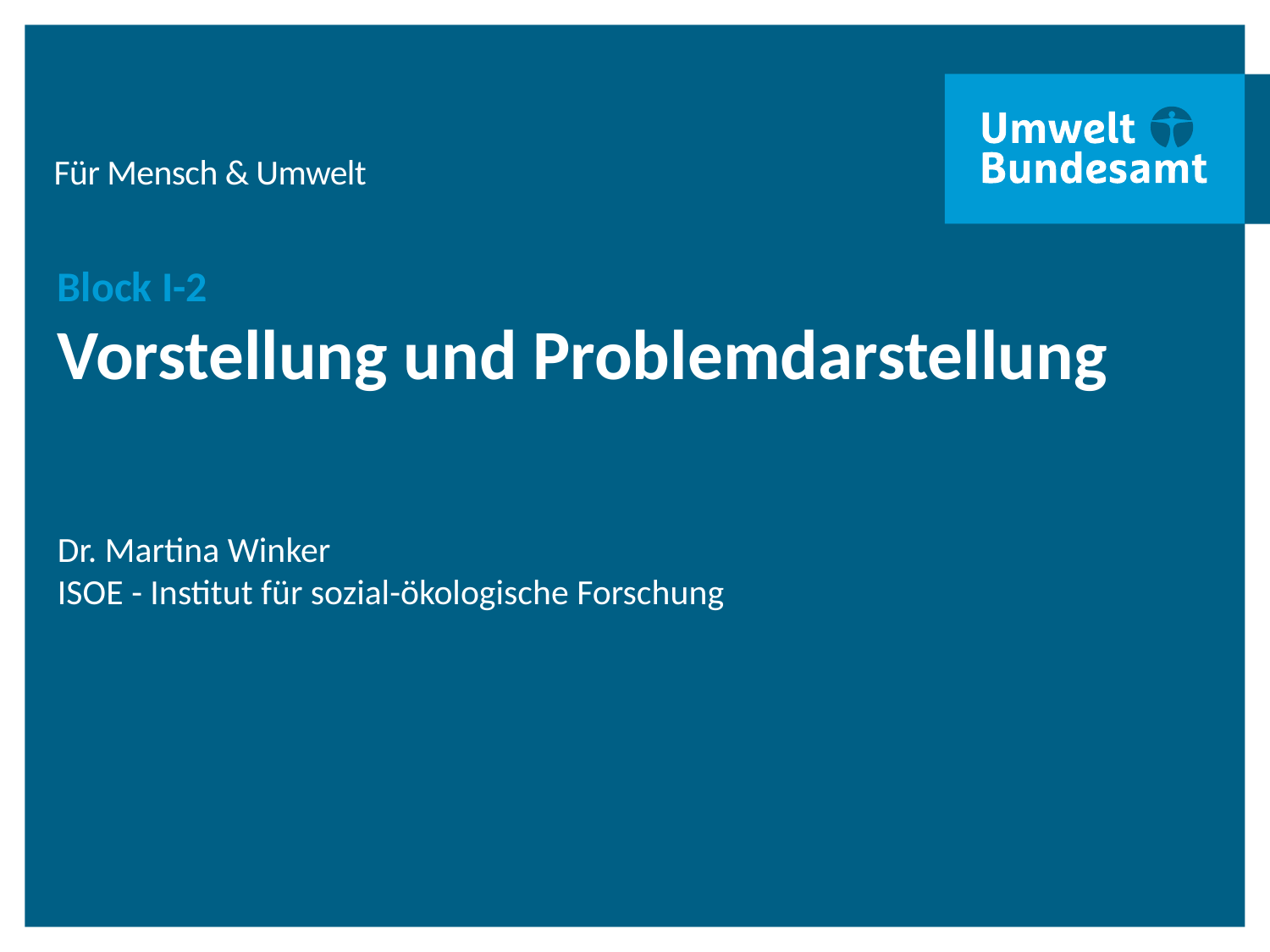

# Block I-2
Vorstellung und Problemdarstellung
Dr. Martina Winker
ISOE - Institut für sozial-ökologische Forschung